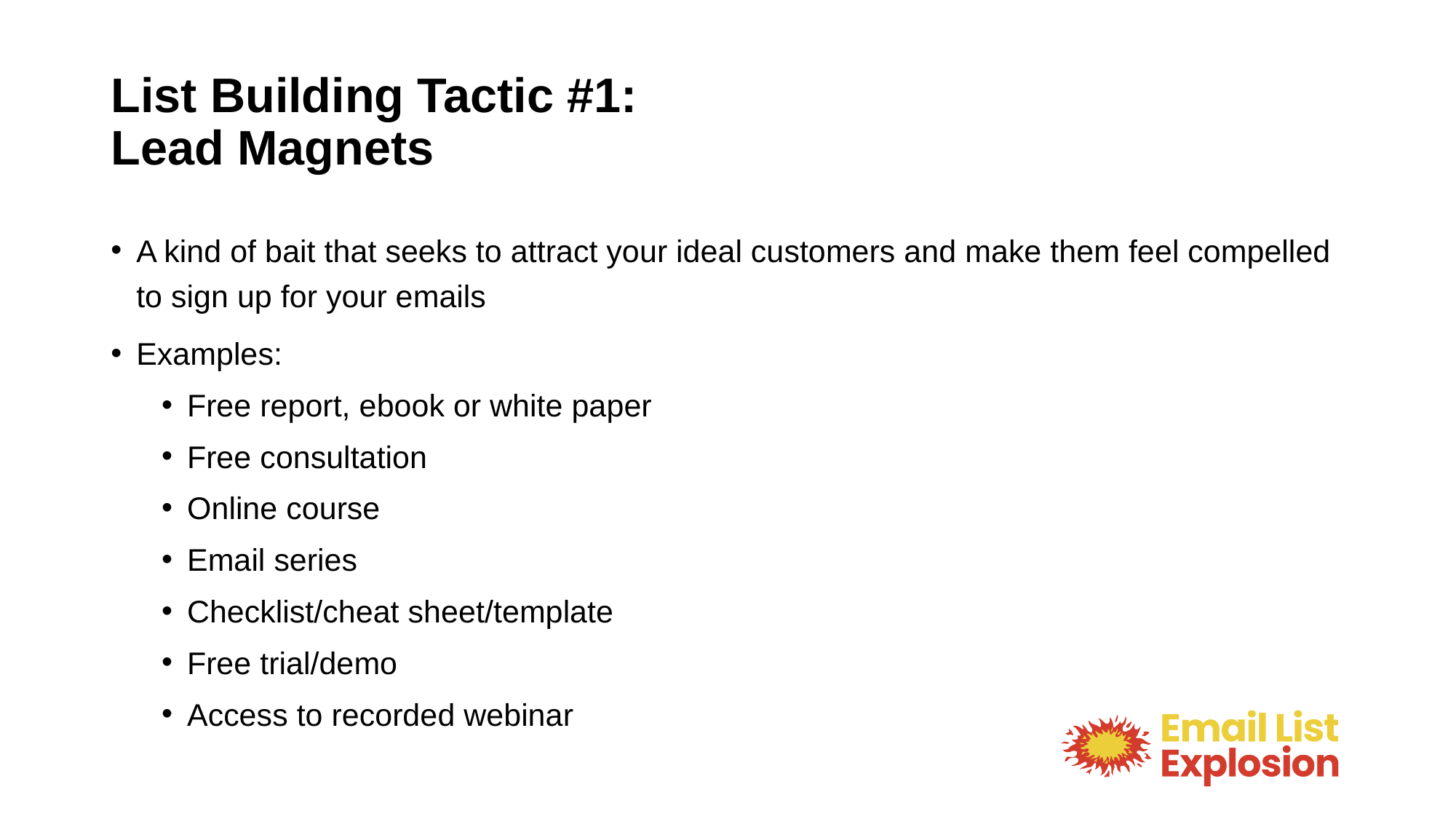

# List Building Tactic #1: Lead Magnets
A kind of bait that seeks to attract your ideal customers and make them feel compelled to sign up for your emails
Examples:
Free report, ebook or white paper
Free consultation
Online course
Email series
Checklist/cheat sheet/template
Free trial/demo
Access to recorded webinar